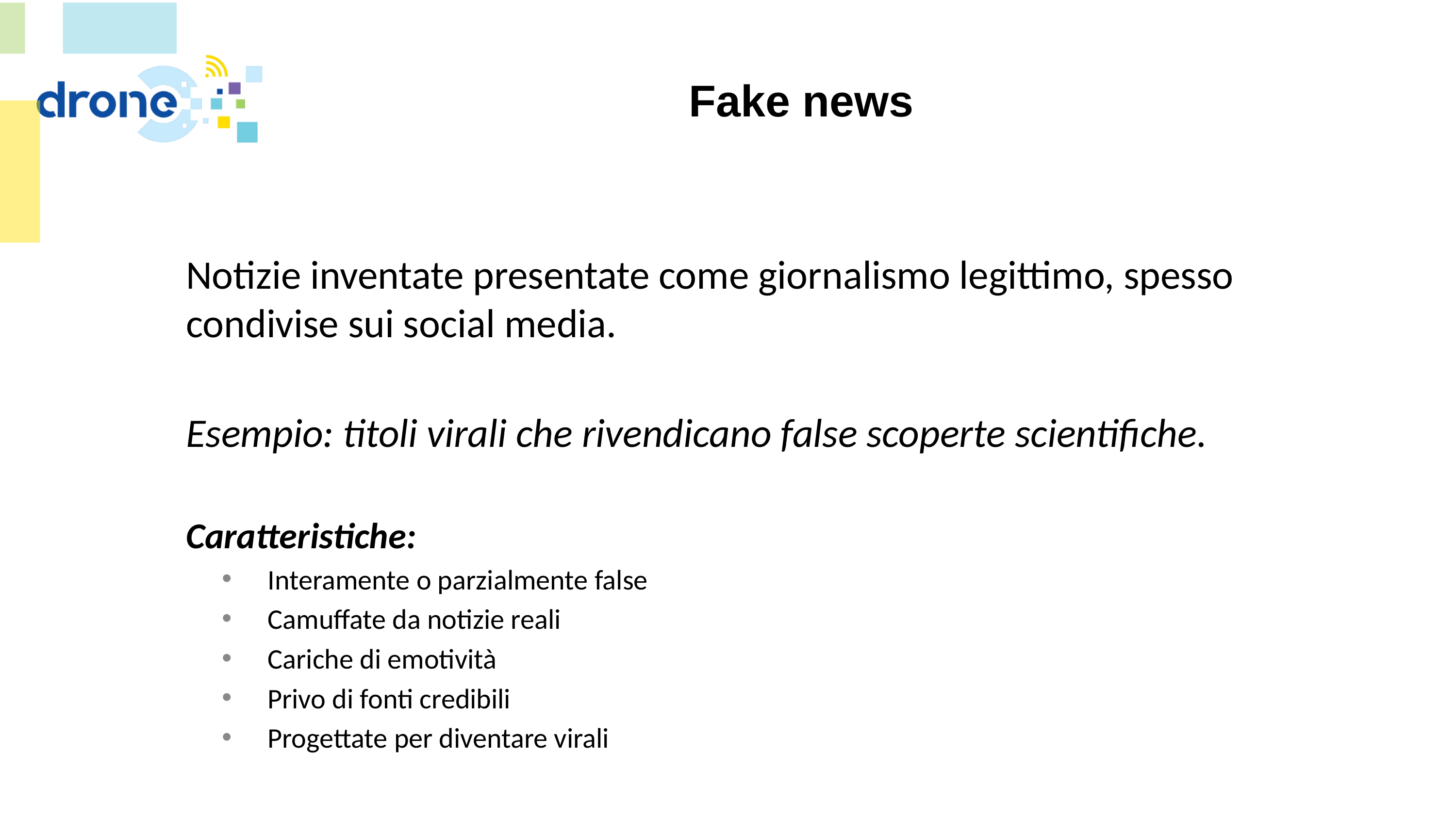

# Fake news

Notizie inventate presentate come giornalismo legittimo, spesso condivise sui social media.

Esempio: titoli virali che rivendicano false scoperte scientifiche.

Caratteristiche:
Interamente o parzialmente false
Camuffate da notizie reali
Cariche di emotività
Privo di fonti credibili
Progettate per diventare virali